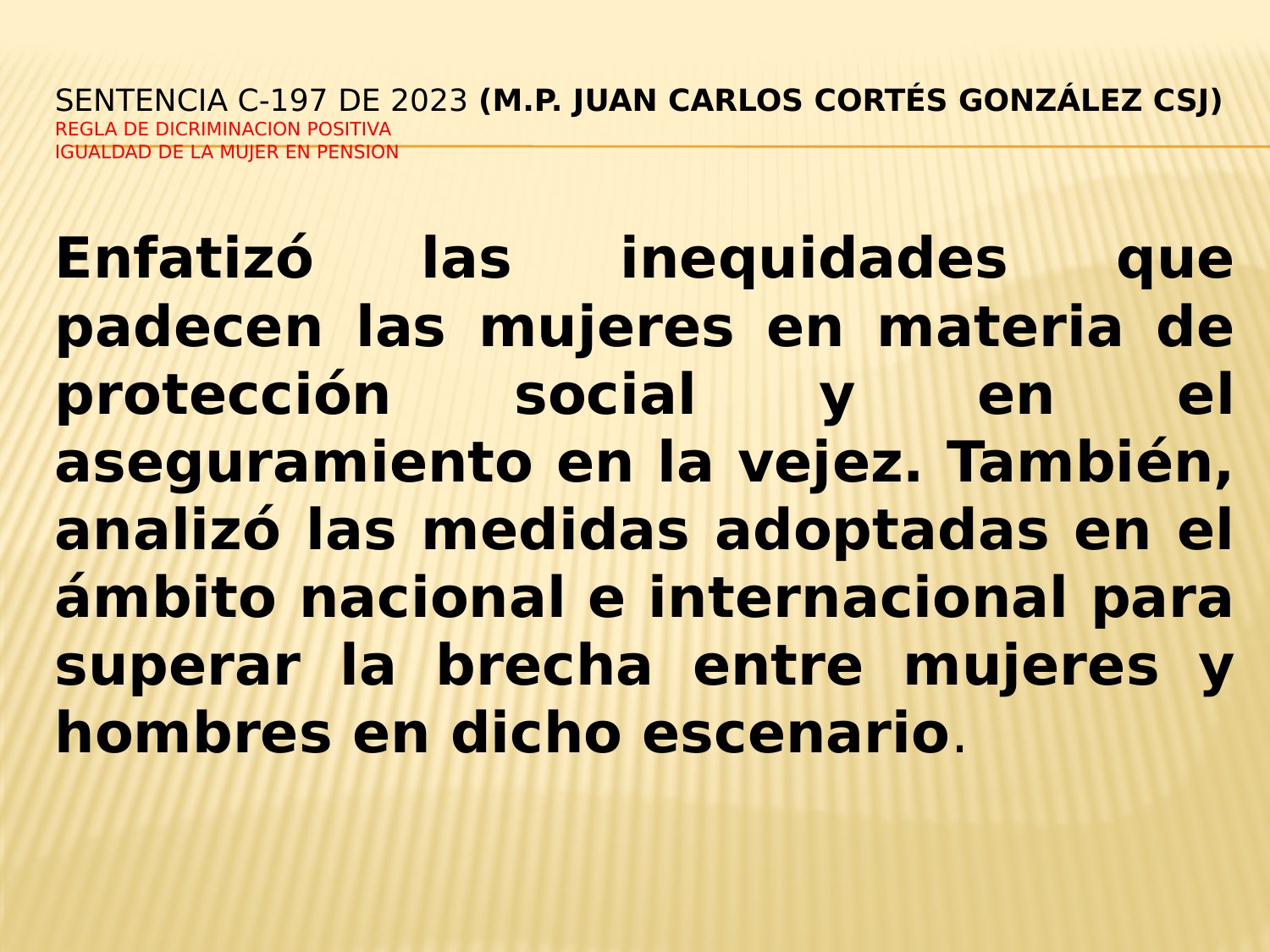

# Sentencia C-197 de 2023 (M.P. Juan Carlos Cortés González CSJ) REGLA DE DICRIMINACION POSITIVA IGUALDAD DE LA MUJER EN PENSION
Enfatizó las inequidades que padecen las mujeres en materia de protección social y en el aseguramiento en la vejez. También, analizó las medidas adoptadas en el ámbito nacional e internacional para superar la brecha entre mujeres y hombres en dicho escenario.